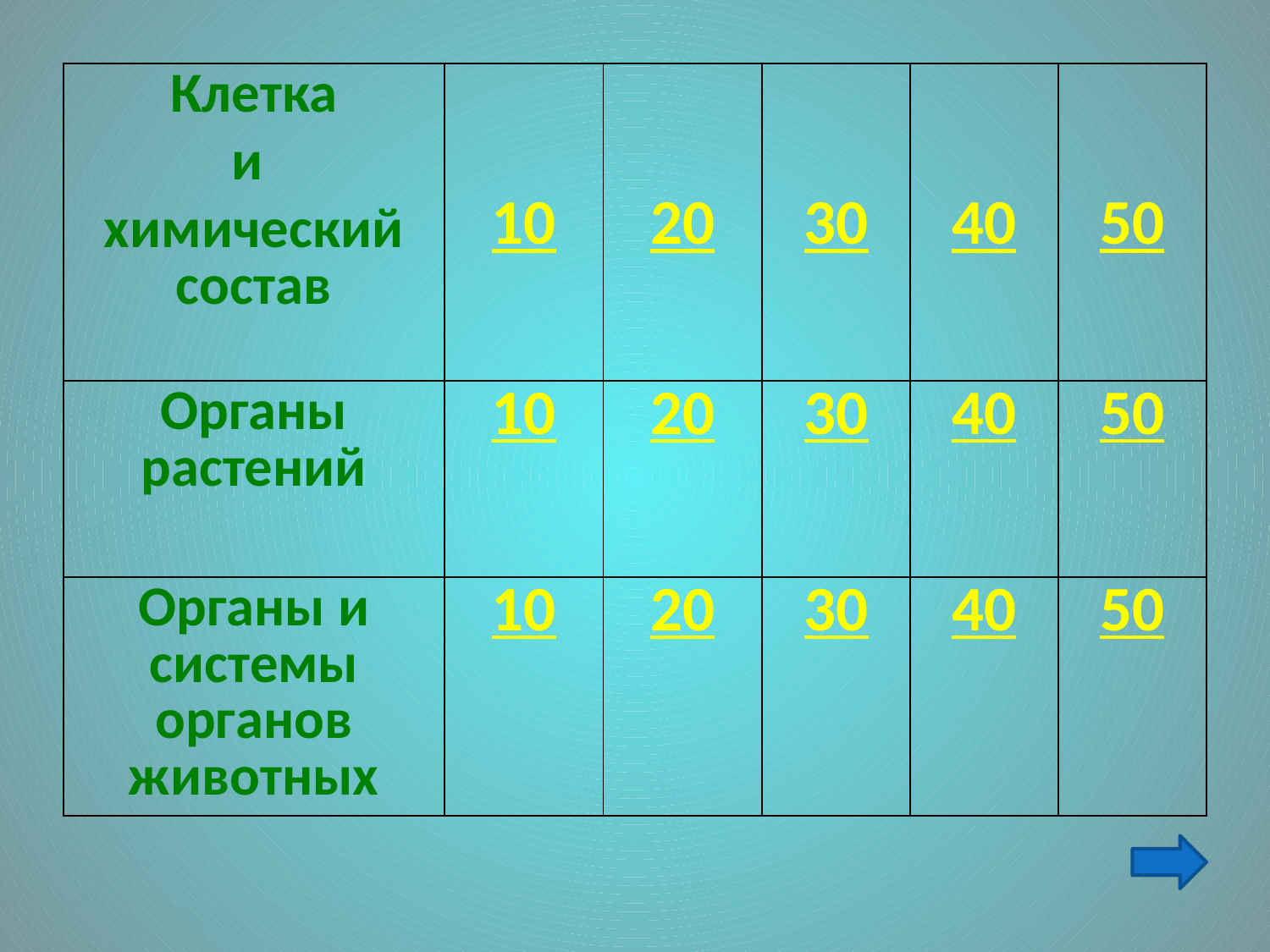

| Клетка и химический состав | 10 | 20 | 30 | 40 | 50 |
| --- | --- | --- | --- | --- | --- |
| Органы растений | 10 | 20 | 30 | 40 | 50 |
| Органы и системы органов животных | 10 | 20 | 30 | 40 | 50 |